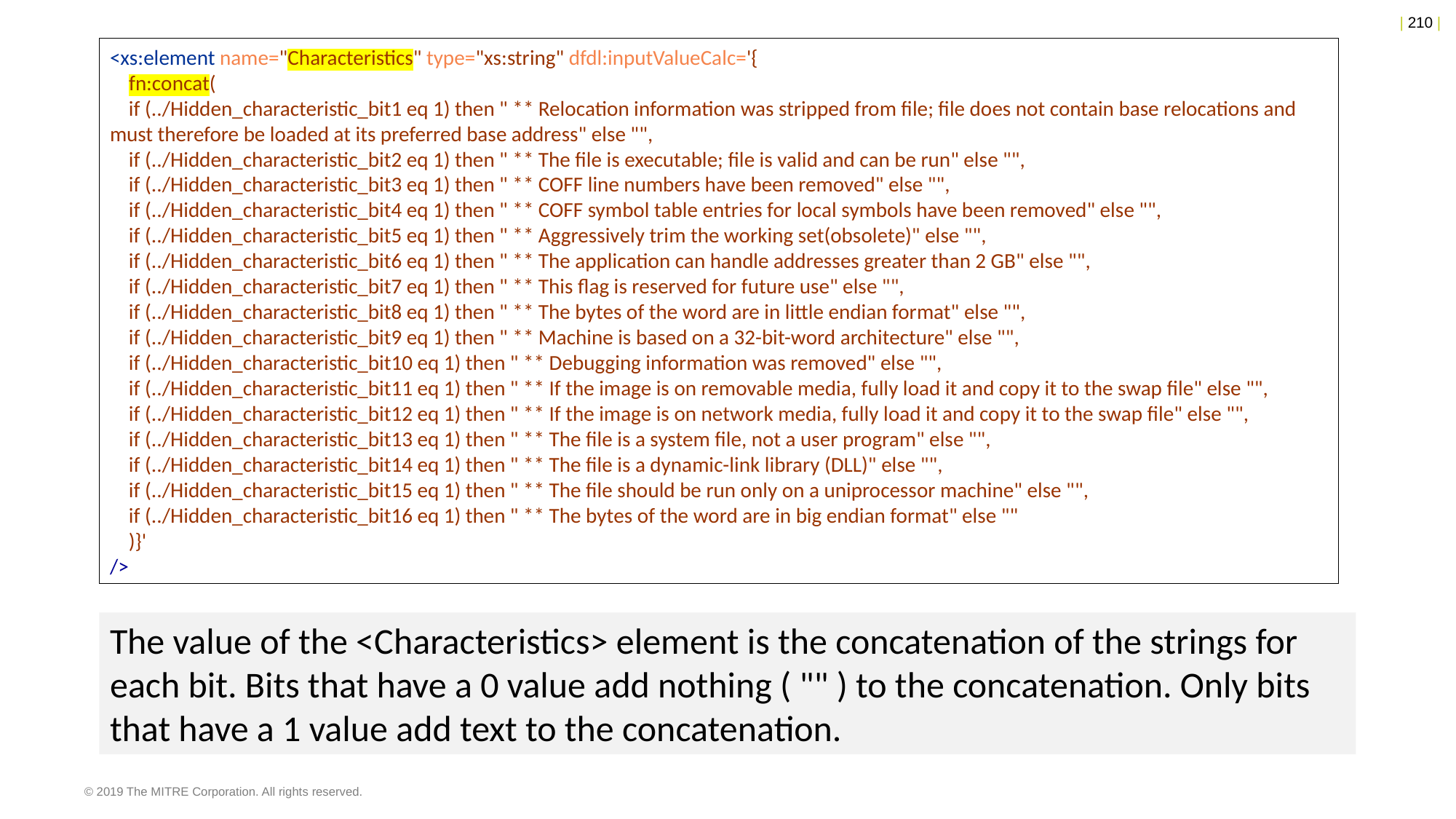

<xs:element name="Characteristics" type="xs:string" dfdl:inputValueCalc='{
    fn:concat(
    if (../Hidden_characteristic_bit1 eq 1) then " ** Relocation information was stripped from file; file does not contain base relocations and must therefore be loaded at its preferred base address" else "",
    if (../Hidden_characteristic_bit2 eq 1) then " ** The file is executable; file is valid and can be run" else "",
    if (../Hidden_characteristic_bit3 eq 1) then " ** COFF line numbers have been removed" else "",
    if (../Hidden_characteristic_bit4 eq 1) then " ** COFF symbol table entries for local symbols have been removed" else "",
    if (../Hidden_characteristic_bit5 eq 1) then " ** Aggressively trim the working set(obsolete)" else "",
    if (../Hidden_characteristic_bit6 eq 1) then " ** The application can handle addresses greater than 2 GB" else "",
    if (../Hidden_characteristic_bit7 eq 1) then " ** This flag is reserved for future use" else "",
    if (../Hidden_characteristic_bit8 eq 1) then " ** The bytes of the word are in little endian format" else "",
    if (../Hidden_characteristic_bit9 eq 1) then " ** Machine is based on a 32-bit-word architecture" else "",
    if (../Hidden_characteristic_bit10 eq 1) then " ** Debugging information was removed" else "",
    if (../Hidden_characteristic_bit11 eq 1) then " ** If the image is on removable media, fully load it and copy it to the swap file" else "",
    if (../Hidden_characteristic_bit12 eq 1) then " ** If the image is on network media, fully load it and copy it to the swap file" else "",
    if (../Hidden_characteristic_bit13 eq 1) then " ** The file is a system file, not a user program" else "",
    if (../Hidden_characteristic_bit14 eq 1) then " ** The file is a dynamic-link library (DLL)" else "",
    if (../Hidden_characteristic_bit15 eq 1) then " ** The file should be run only on a uniprocessor machine" else "",
    if (../Hidden_characteristic_bit16 eq 1) then " ** The bytes of the word are in big endian format" else ""
    )}'
/>
The value of the <Characteristics> element is the concatenation of the strings for each bit. Bits that have a 0 value add nothing ( "" ) to the concatenation. Only bits that have a 1 value add text to the concatenation.
© 2019 The MITRE Corporation. All rights reserved.